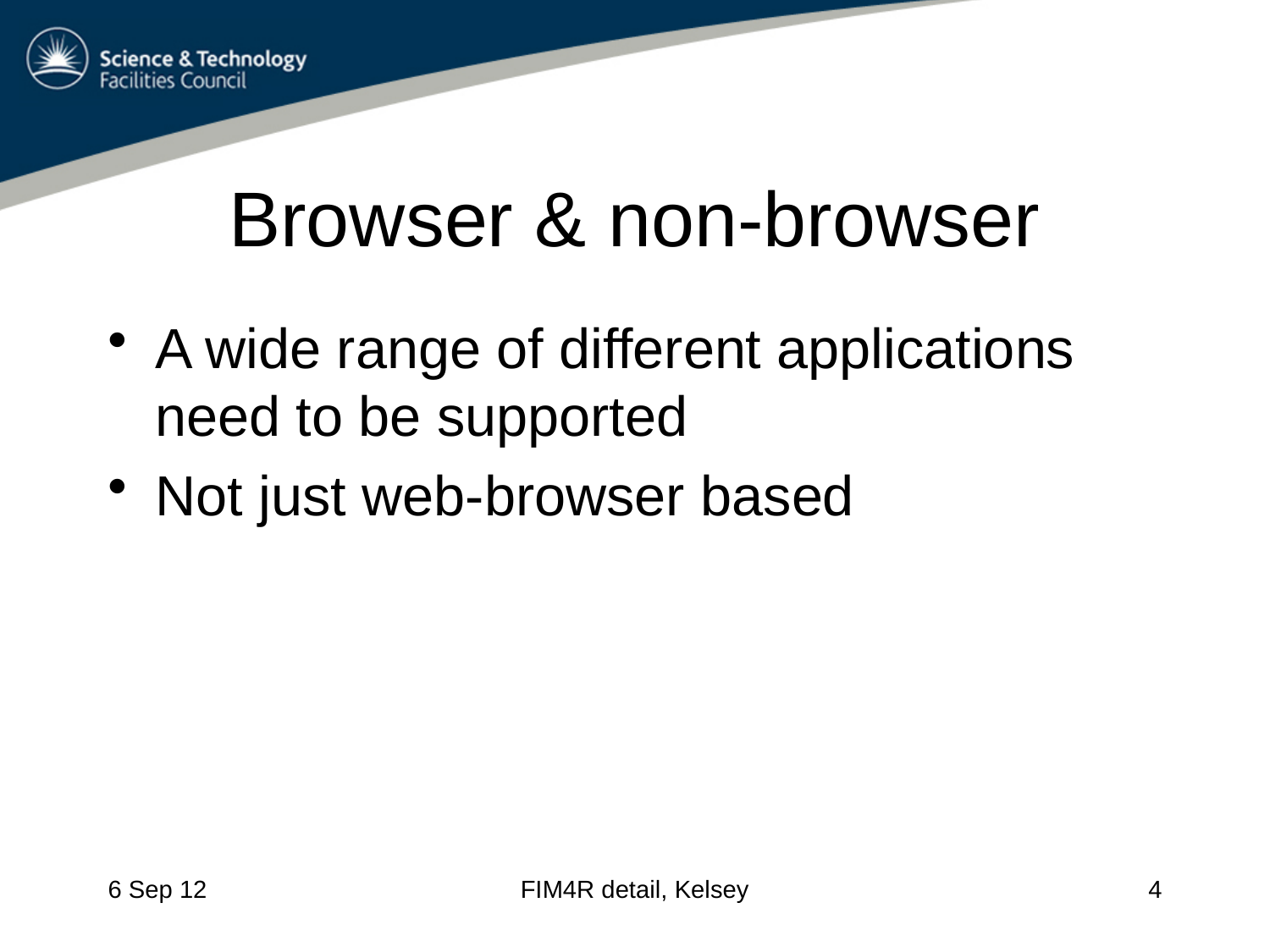

# Browser & non-browser
A wide range of different applications need to be supported
Not just web-browser based
6 Sep 12
FIM4R detail, Kelsey
4